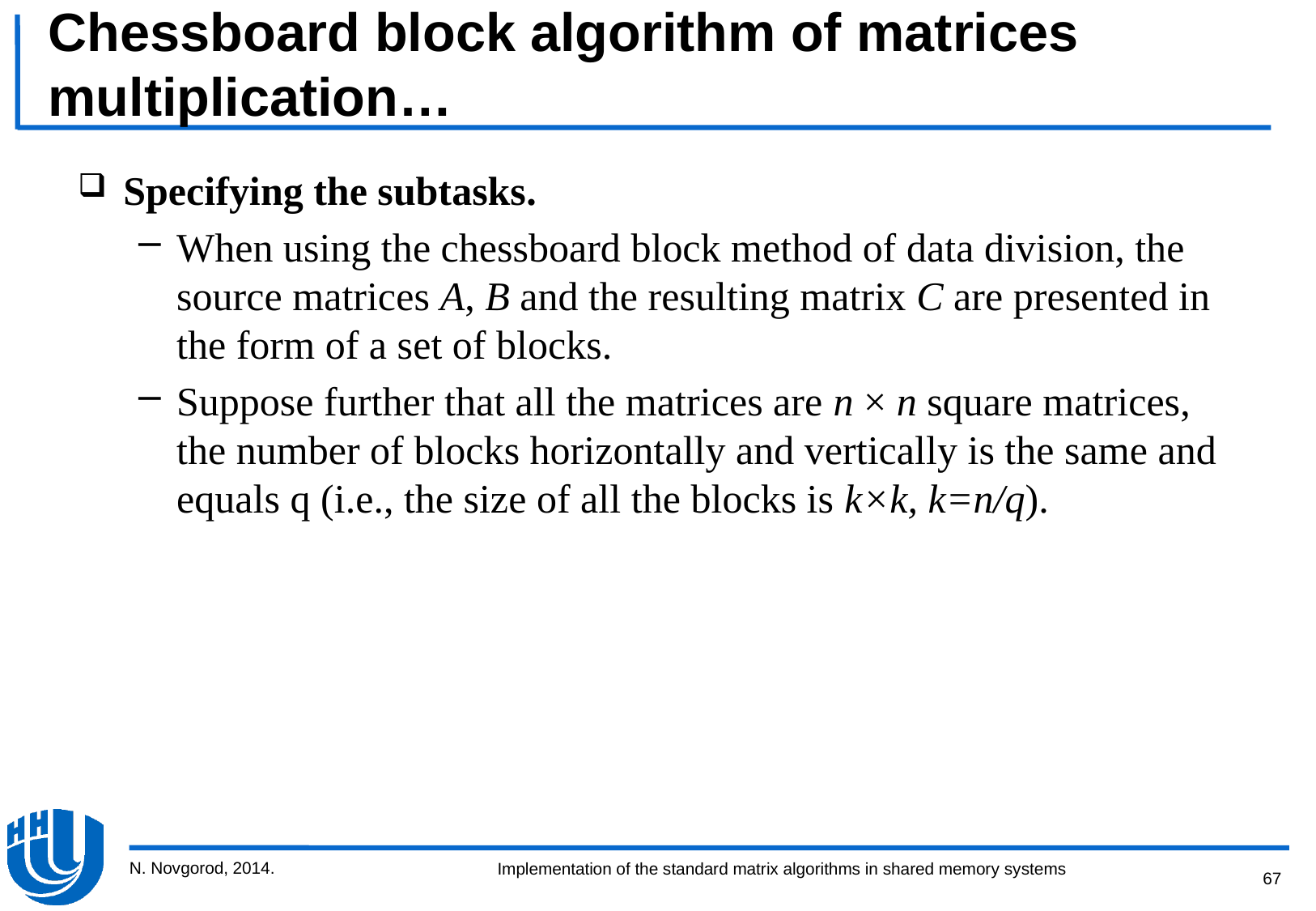

# Chessboard block algorithm of matrices multiplication…
Specifying the subtasks.
When using the chessboard block method of data division, the source matrices А, В and the resulting matrix С are presented in the form of a set of blocks.
Suppose further that all the matrices are n × n square matrices, the number of blocks horizontally and vertically is the same and equals q (i.e., the size of all the blocks is k×k, k=n/q).
N. Novgorod, 2014.
67
Implementation of the standard matrix algorithms in shared memory systems